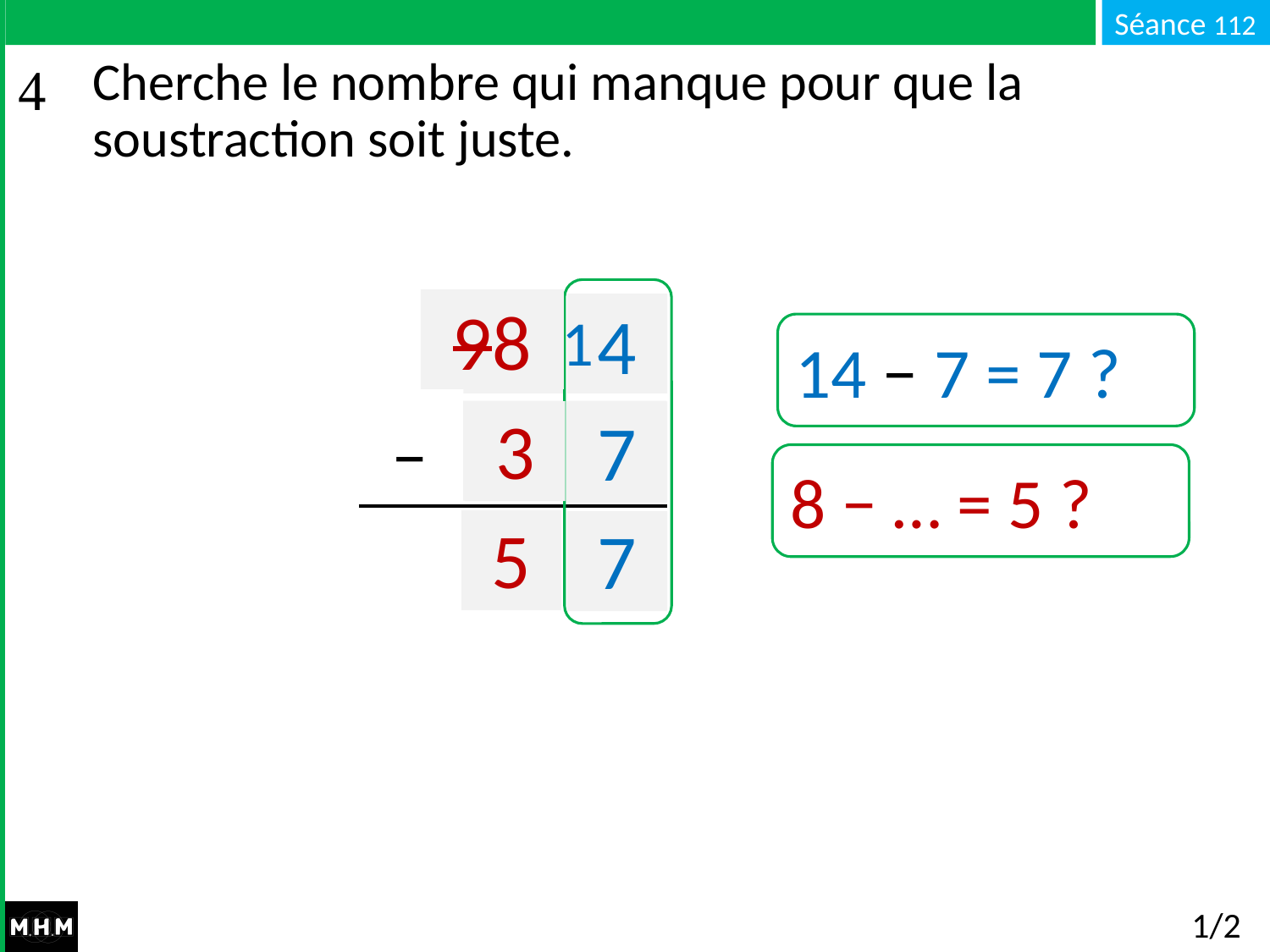

# Cherche le nombre qui manque pour que la soustraction soit juste.

98
1
9
4
14 − 7 = 7 ?
−
…
…
3
…
7
8 − … = 5 ?
5
7
1/2